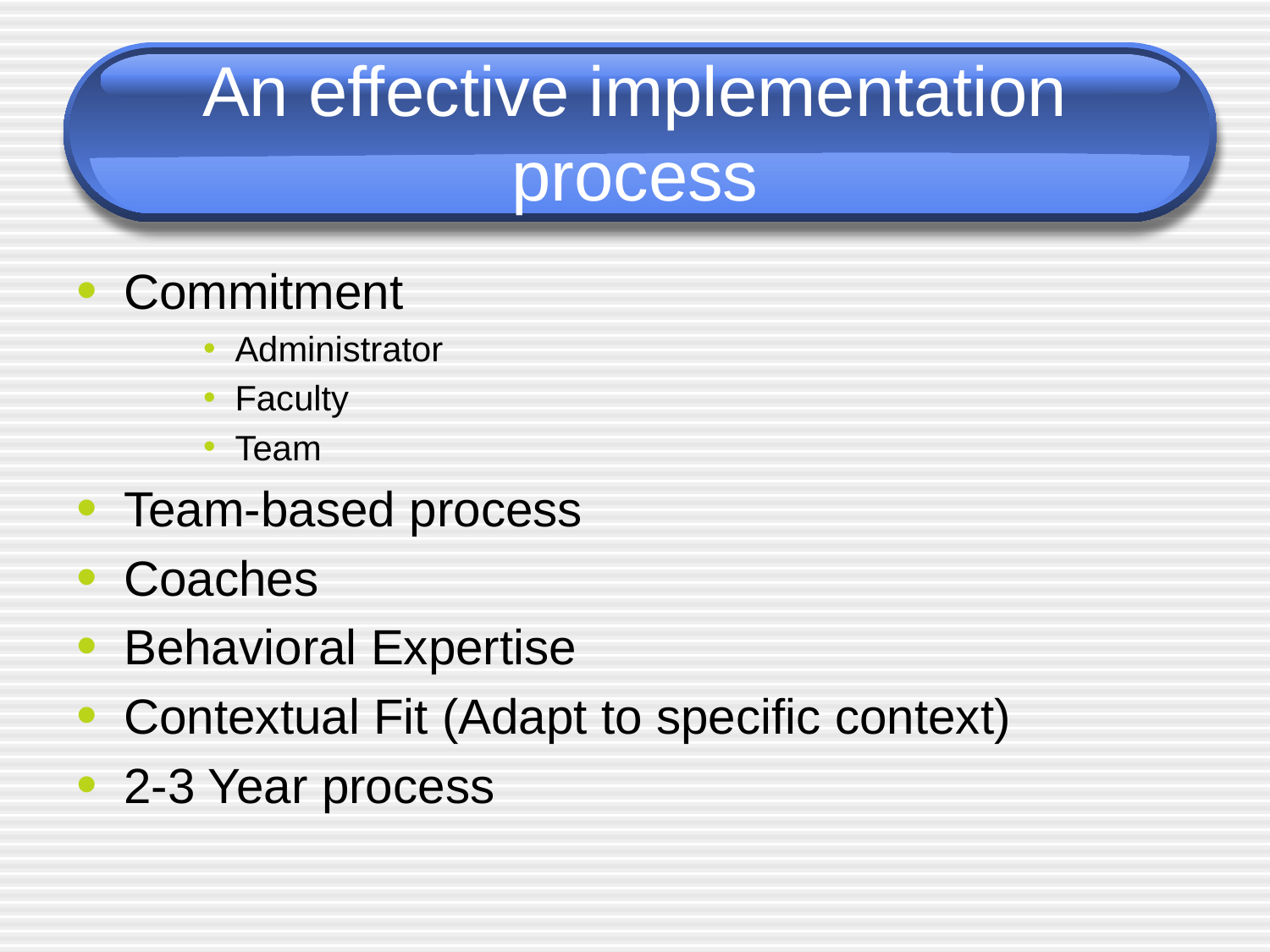

# An effective implementation process
Commitment
Administrator
Faculty
Team
Team-based process
Coaches
Behavioral Expertise
Contextual Fit (Adapt to specific context)
2-3 Year process